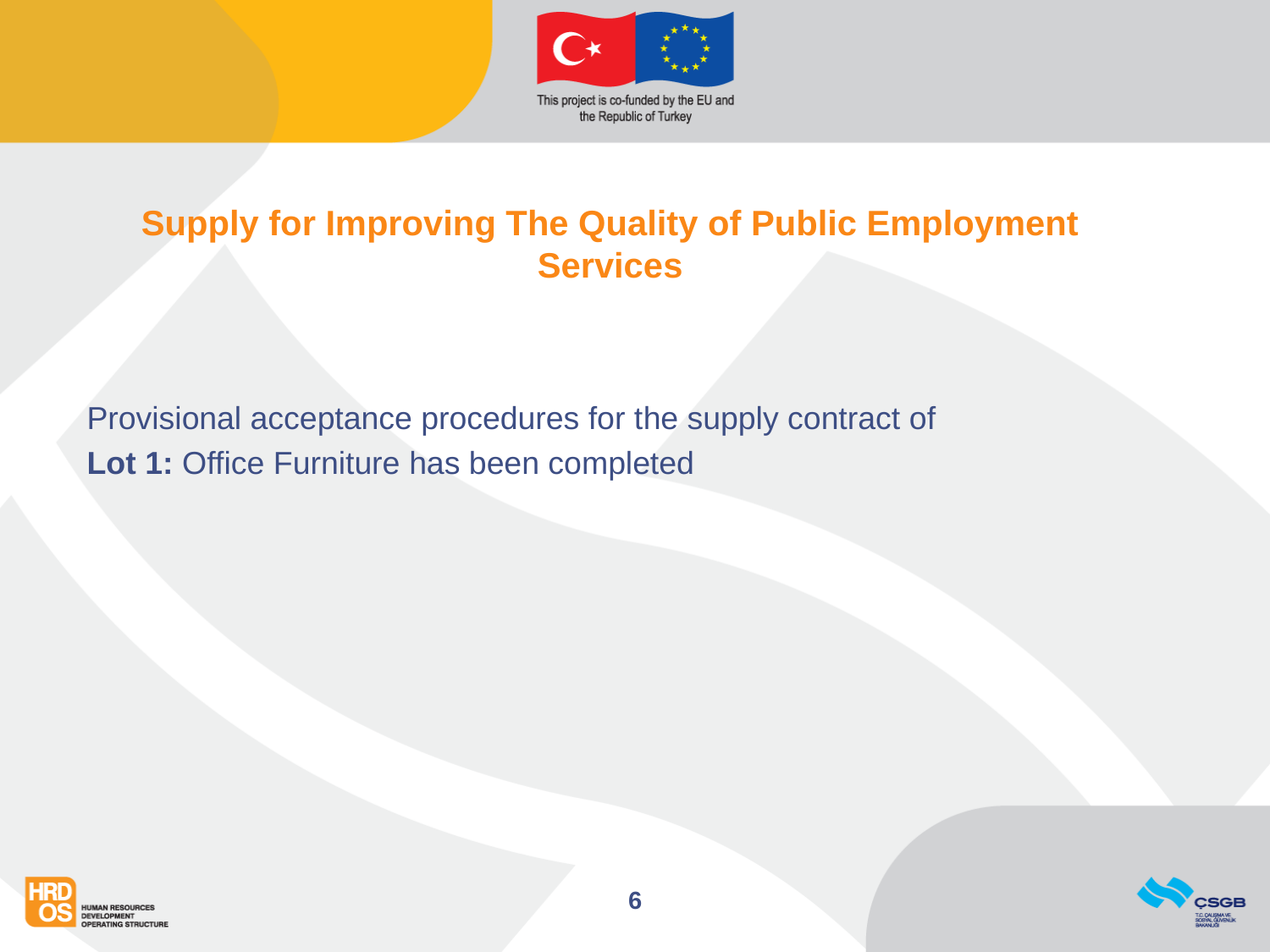

# Supply for Improving The Quality of Public Employment Services

Provisional acceptance procedures for the supply contract of
Lot 1: Office Furniture has been completed
6